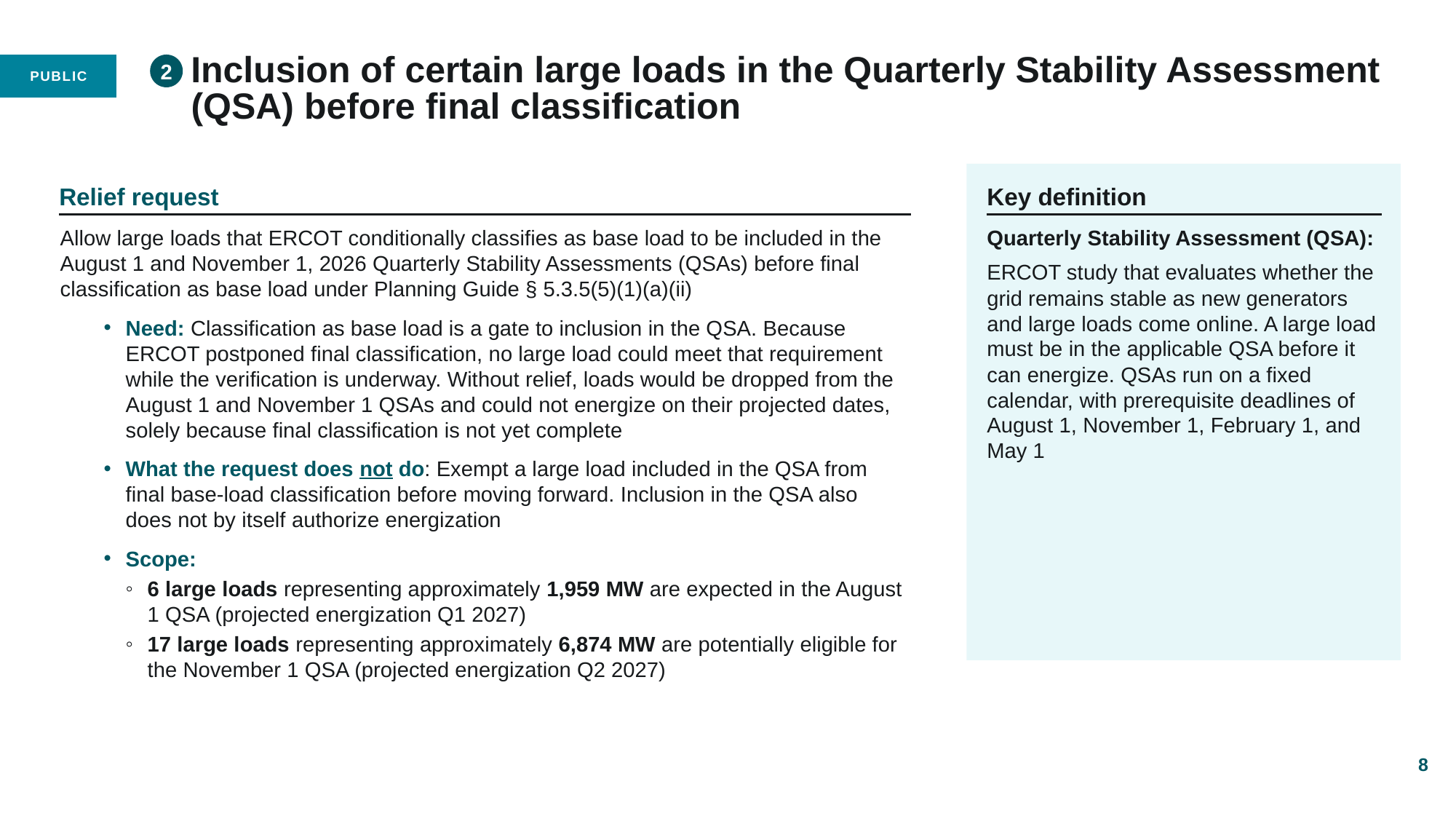

# Inclusion of certain large loads in the Quarterly Stability Assessment (QSA) before final classification
2

Relief request

Key definition
Allow large loads that ERCOT conditionally classifies as base load to be included in the August 1 and November 1, 2026 Quarterly Stability Assessments (QSAs) before final classification as base load under Planning Guide § 5.3.5(5)(1)(a)(ii)
Need: Classification as base load is a gate to inclusion in the QSA. Because ERCOT postponed final classification, no large load could meet that requirement while the verification is underway. Without relief, loads would be dropped from the August 1 and November 1 QSAs and could not energize on their projected dates, solely because final classification is not yet complete
What the request does not do: Exempt a large load included in the QSA from final base-load classification before moving forward. Inclusion in the QSA also does not by itself authorize energization
Scope:
6 large loads representing approximately 1,959 MW are expected in the August 1 QSA (projected energization Q1 2027)
17 large loads representing approximately 6,874 MW are potentially eligible for the November 1 QSA (projected energization Q2 2027)

Quarterly Stability Assessment (QSA):
ERCOT study that evaluates whether the grid remains stable as new generators and large loads come online. A large load must be in the applicable QSA before it can energize. QSAs run on a fixed calendar, with prerequisite deadlines of August 1, November 1, February 1, and May 1
8